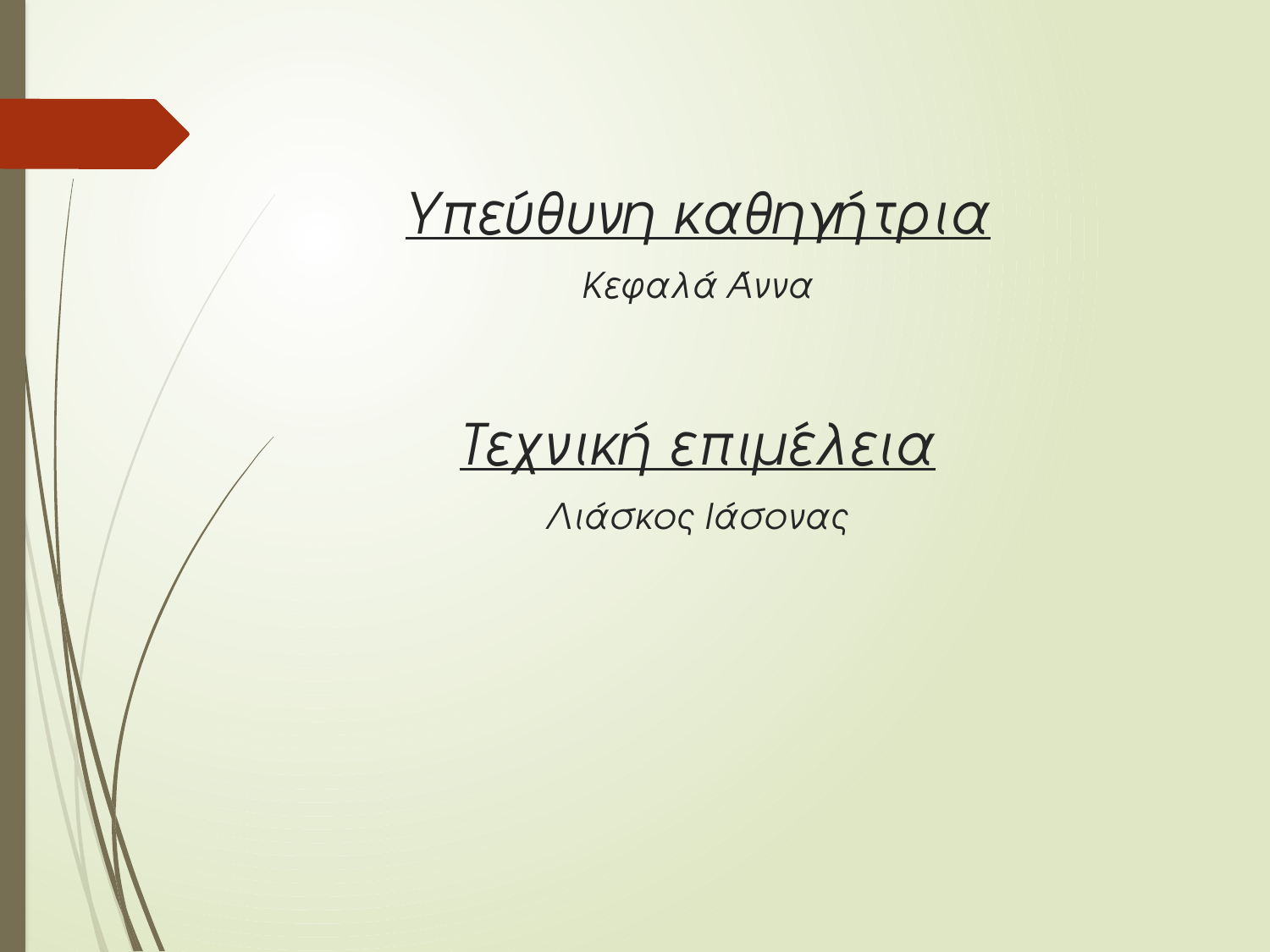

Υπεύθυνη καθηγήτρια
Κεφαλά Άννα

Τεχνική επιμέλεια
Λιάσκος Ιάσονας